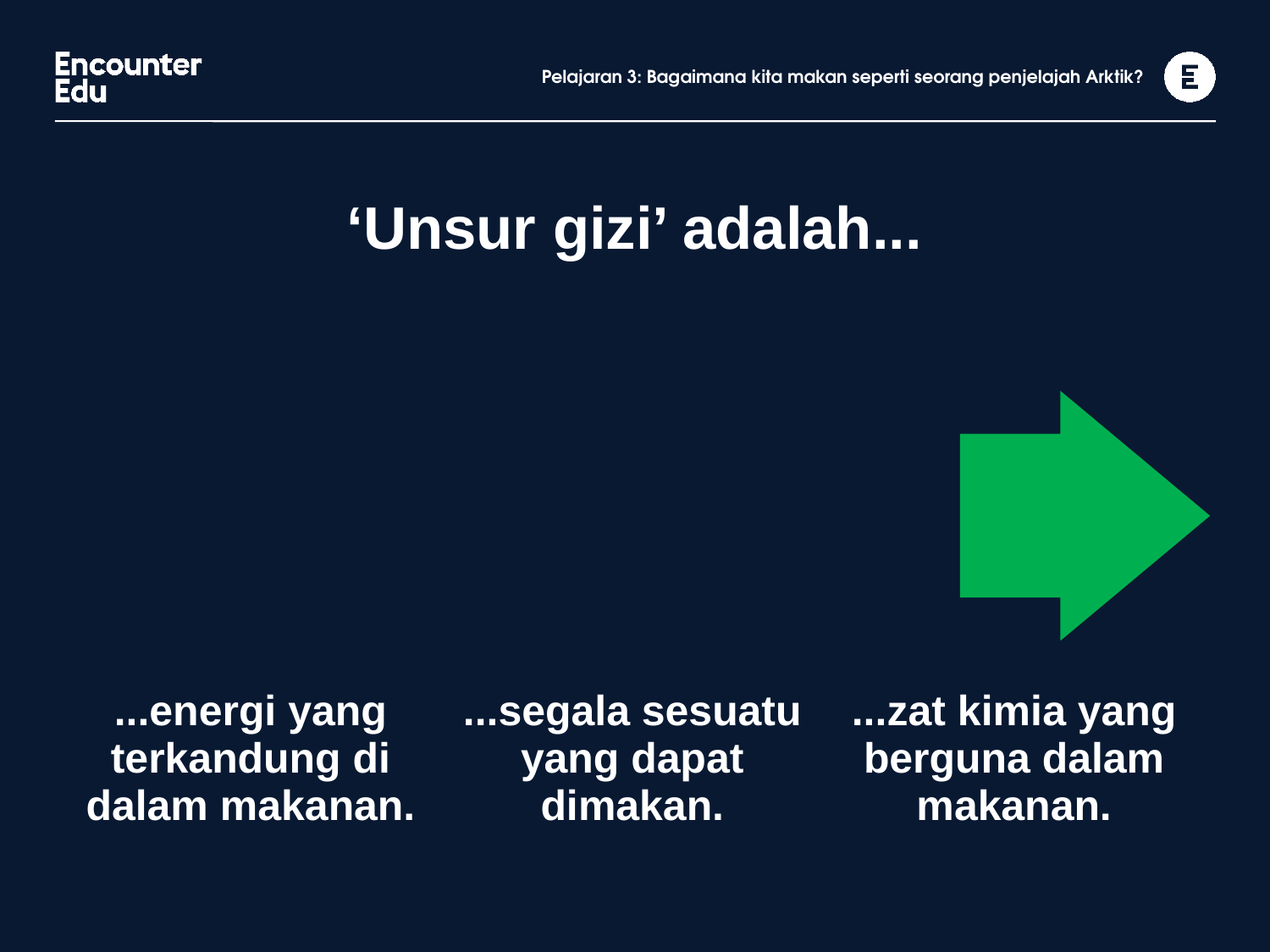

# Pelajaran 3: Bagaimana kita makan seperti seorang penjelajah Arktik?
‘Unsur gizi’ adalah...

| ...energi yang terkandung di dalam makanan. | ...segala sesuatu yang dapat dimakan. | ...zat kimia yang berguna dalam makanan. |
| --- | --- | --- |